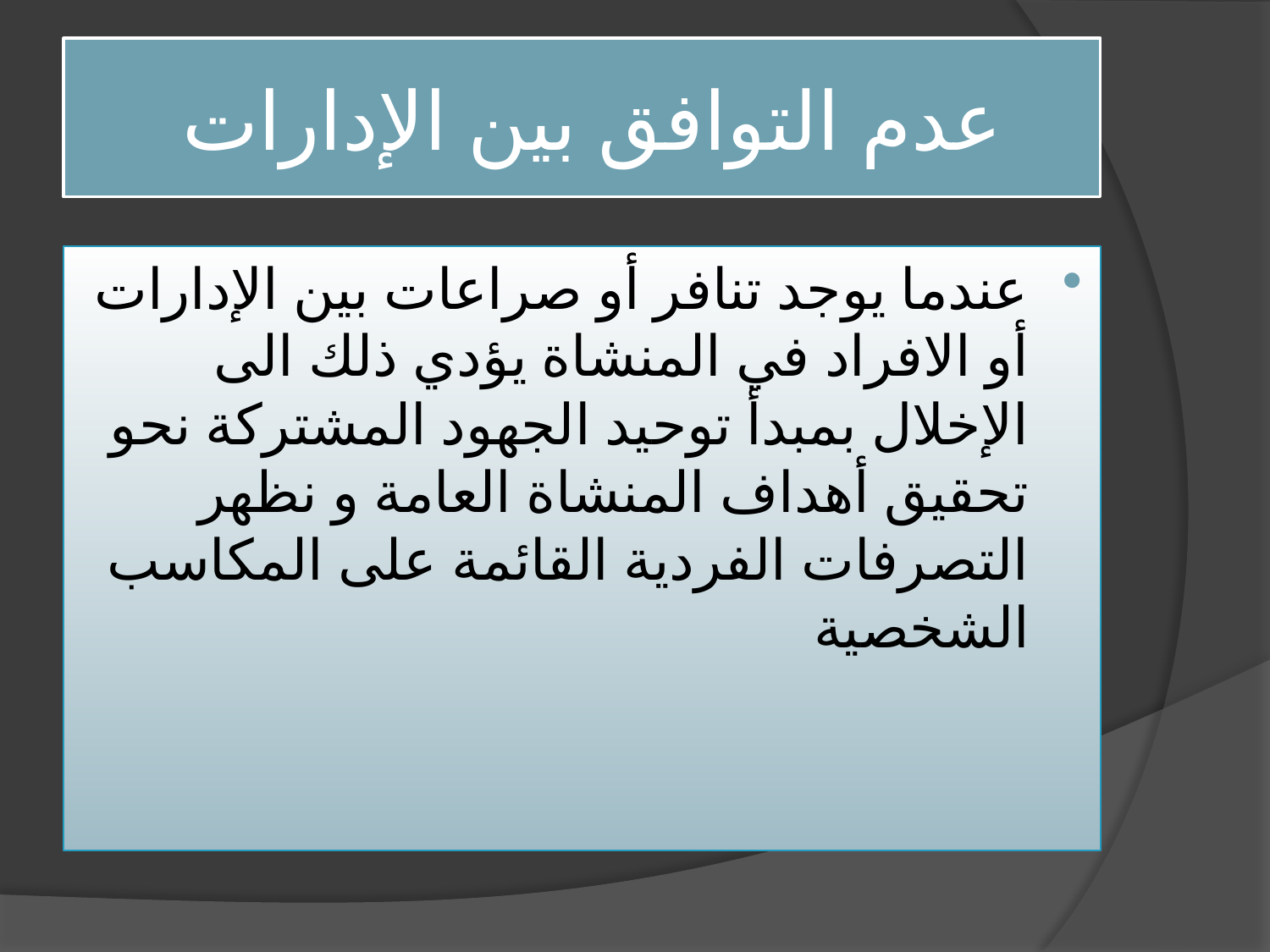

# عدم التوافق بين الإدارات
عندما يوجد تنافر أو صراعات بين الإدارات أو الافراد في المنشاة يؤدي ذلك الى الإخلال بمبدأ توحيد الجهود المشتركة نحو تحقيق أهداف المنشاة العامة و نظهر التصرفات الفردية القائمة على المكاسب الشخصية